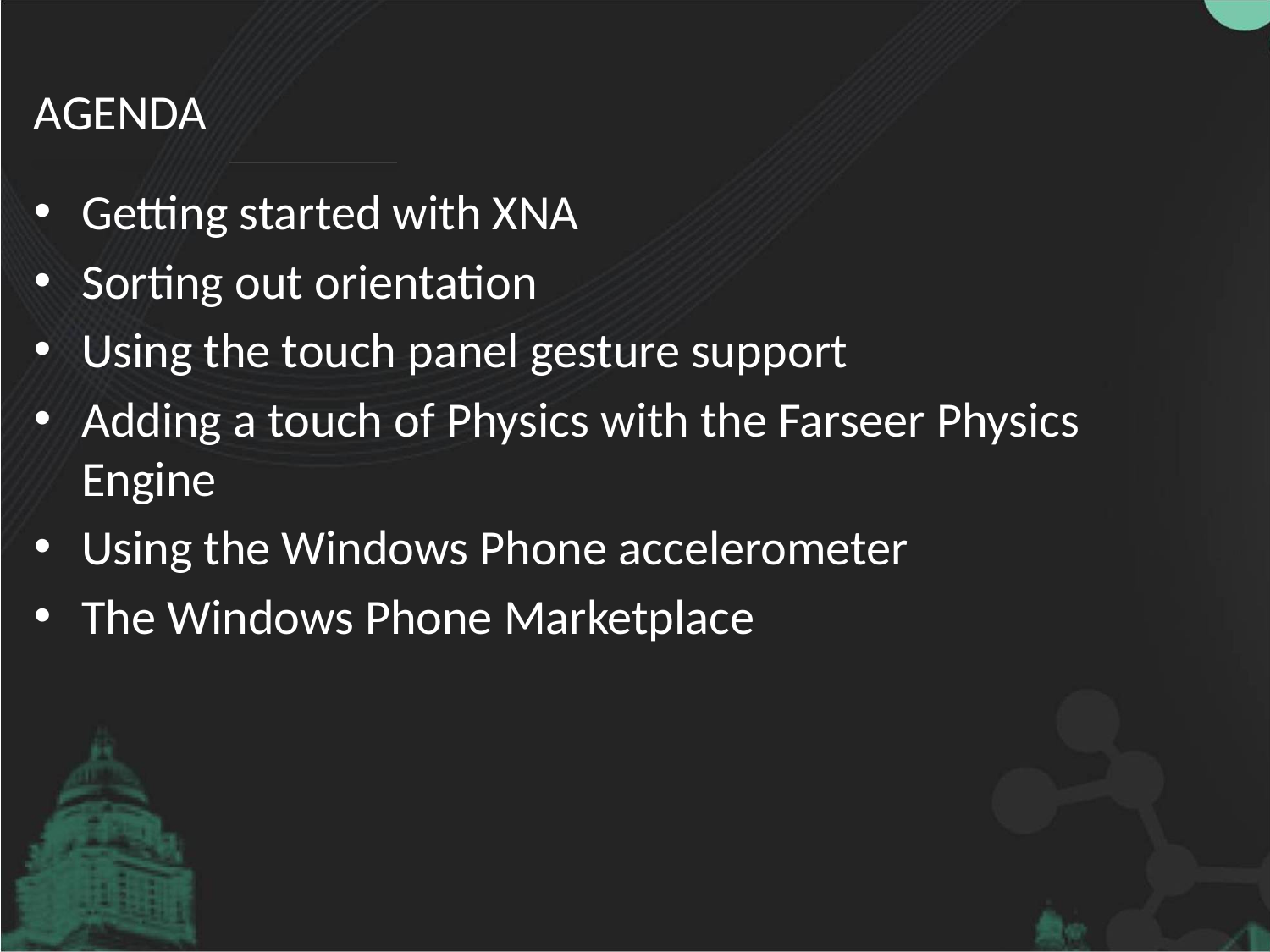

# Agenda
Getting started with XNA
Sorting out orientation
Using the touch panel gesture support
Adding a touch of Physics with the Farseer Physics Engine
Using the Windows Phone accelerometer
The Windows Phone Marketplace